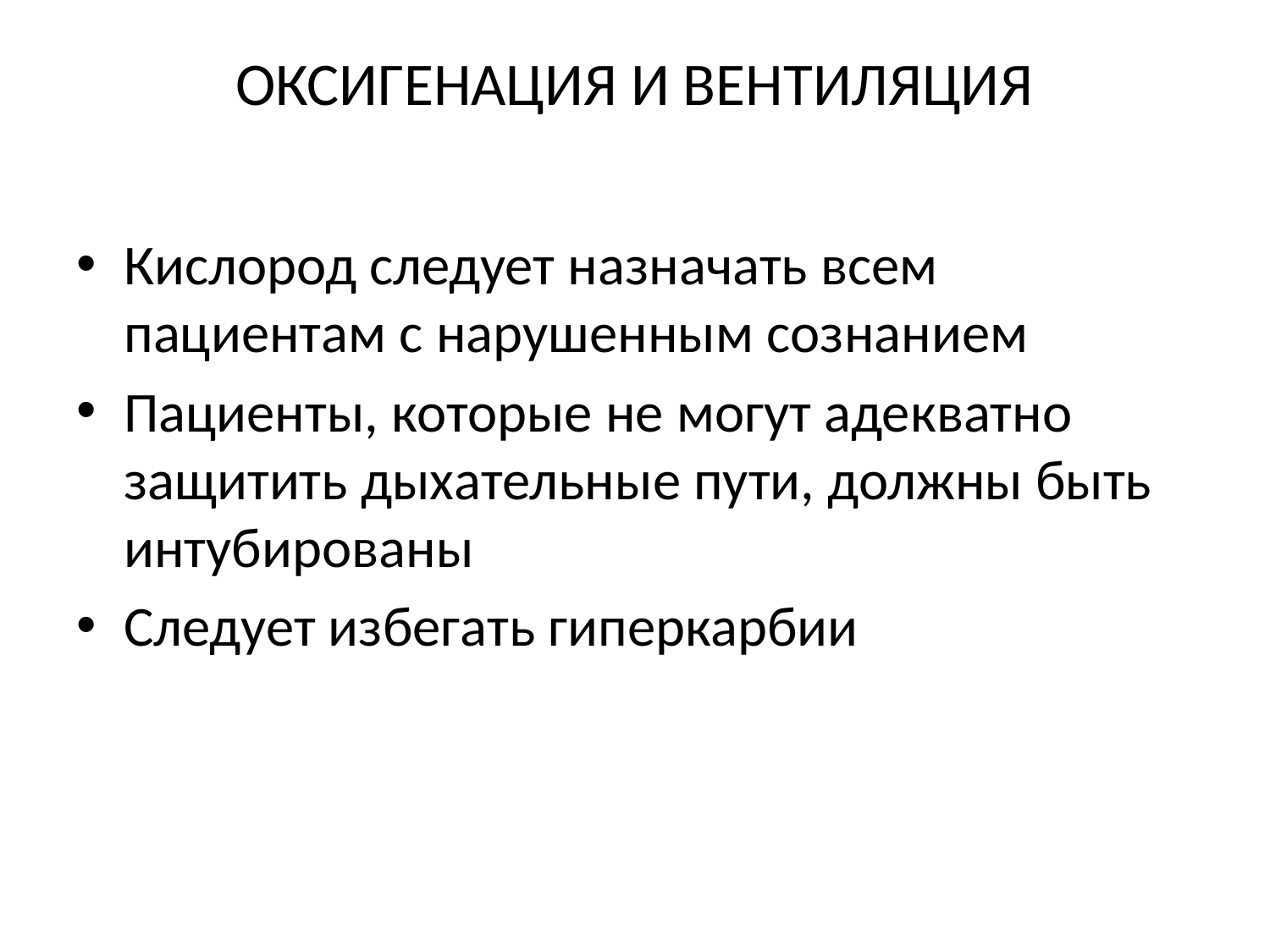

# ОКСИГЕНАЦИЯ И ВЕНТИЛЯЦИЯ
Кислород следует назначать всем пациентам с нарушенным сознанием
Пациенты, которые не могут адекватно защитить дыхательные пути, должны быть интубированы
Следует избегать гиперкарбии